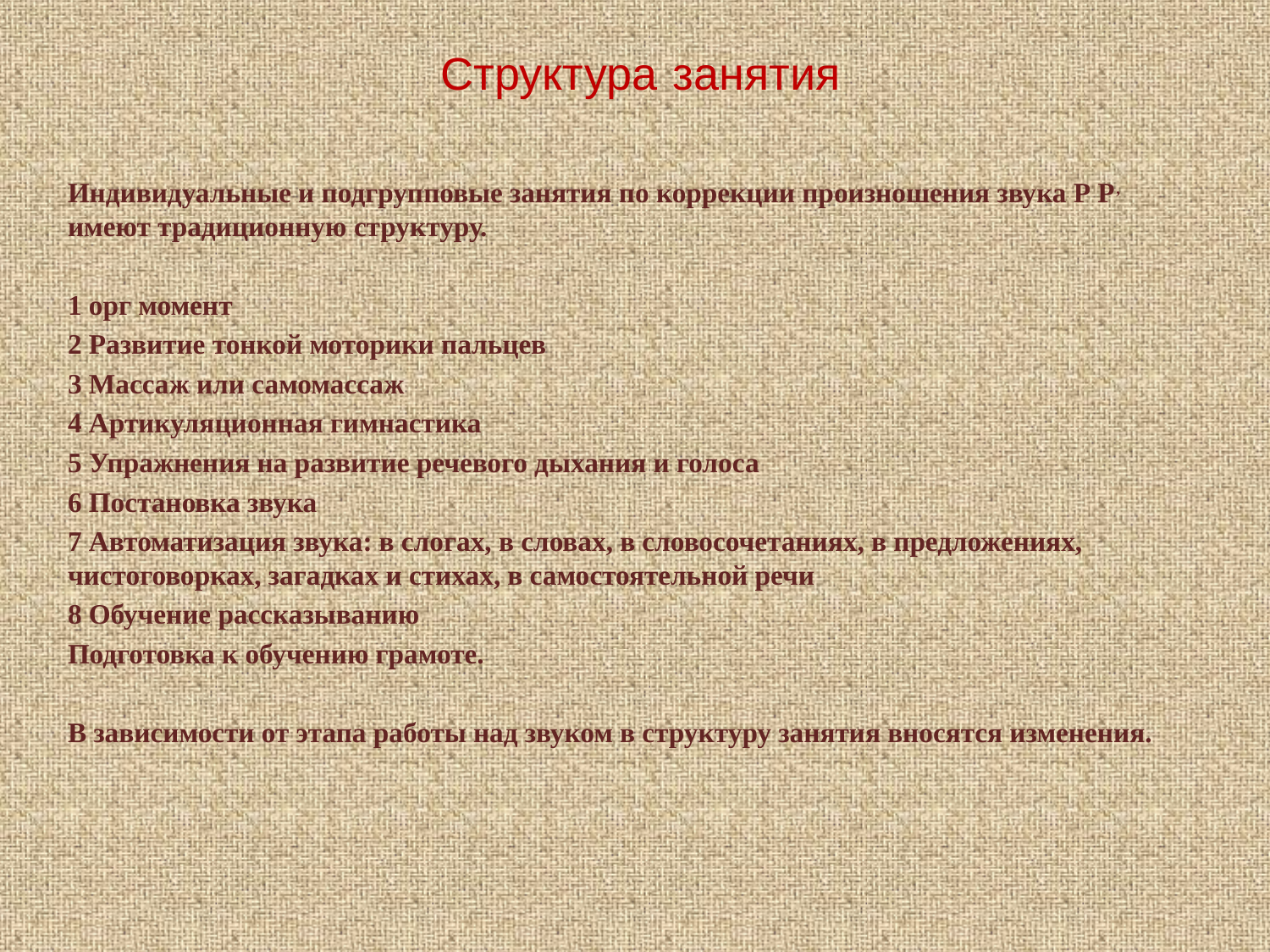

# Структура занятия

Индивидуальные и подгрупповые занятия по коррекции произношения звука Р Р,   имеют традиционную структуру.

1 орг момент
2 Развитие тонкой моторики пальцев
3 Массаж или самомассаж
4 Артикуляционная гимнастика
5 Упражнения на развитие речевого дыхания и голоса
6 Постановка звука
7 Автоматизация звука: в слогах, в словах, в словосочетаниях, в предложениях, чистоговорках, загадках и стихах, в самостоятельной речи
8 Обучение рассказыванию
Подготовка к обучению грамоте.

В зависимости от этапа работы над звуком в структуру занятия вносятся изменения.